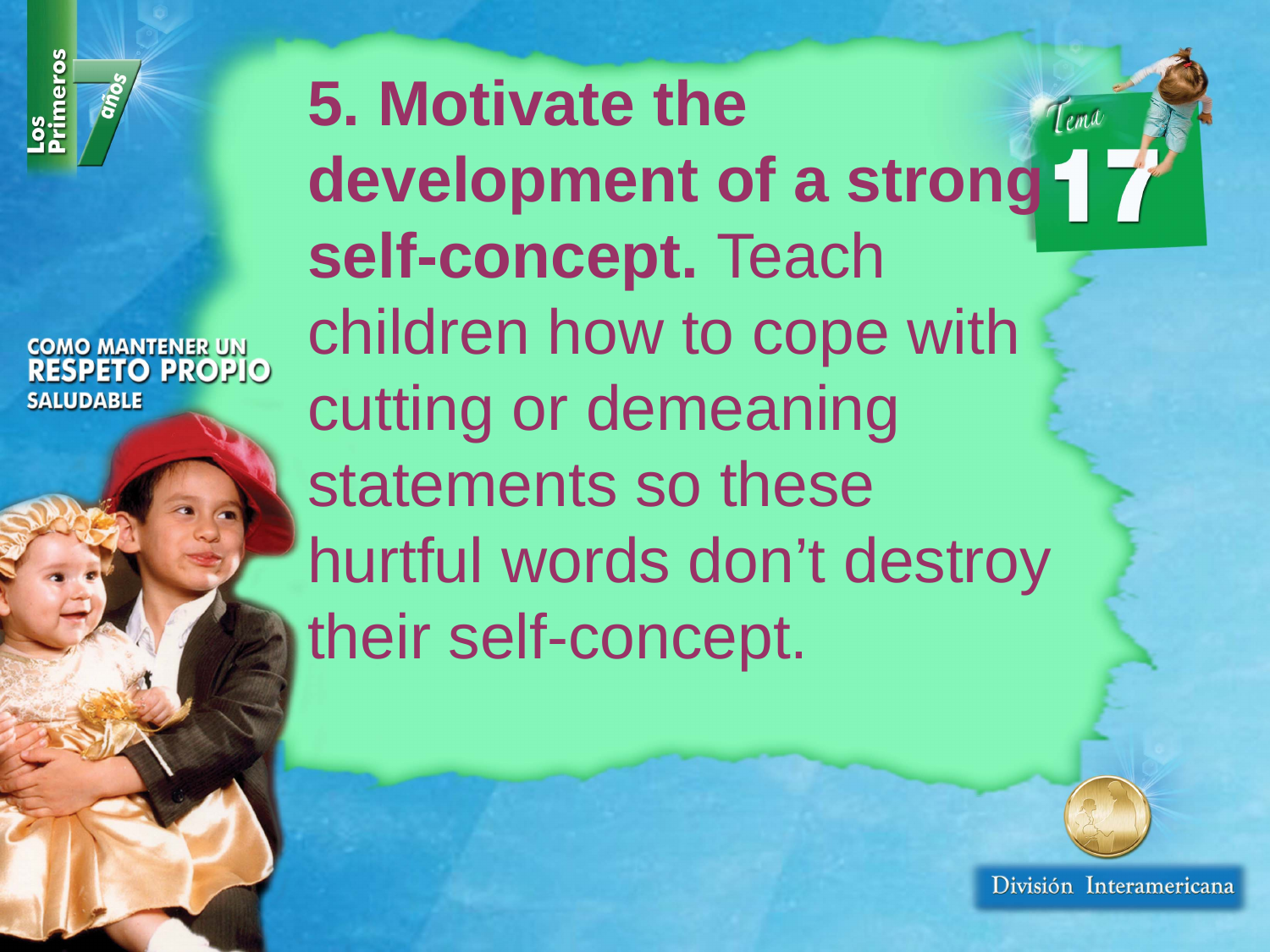

5. Motivate the development of a strong self-concept. Teach children how to cope with cutting or demeaning statements so these hurtful words don’t destroy their self-concept.